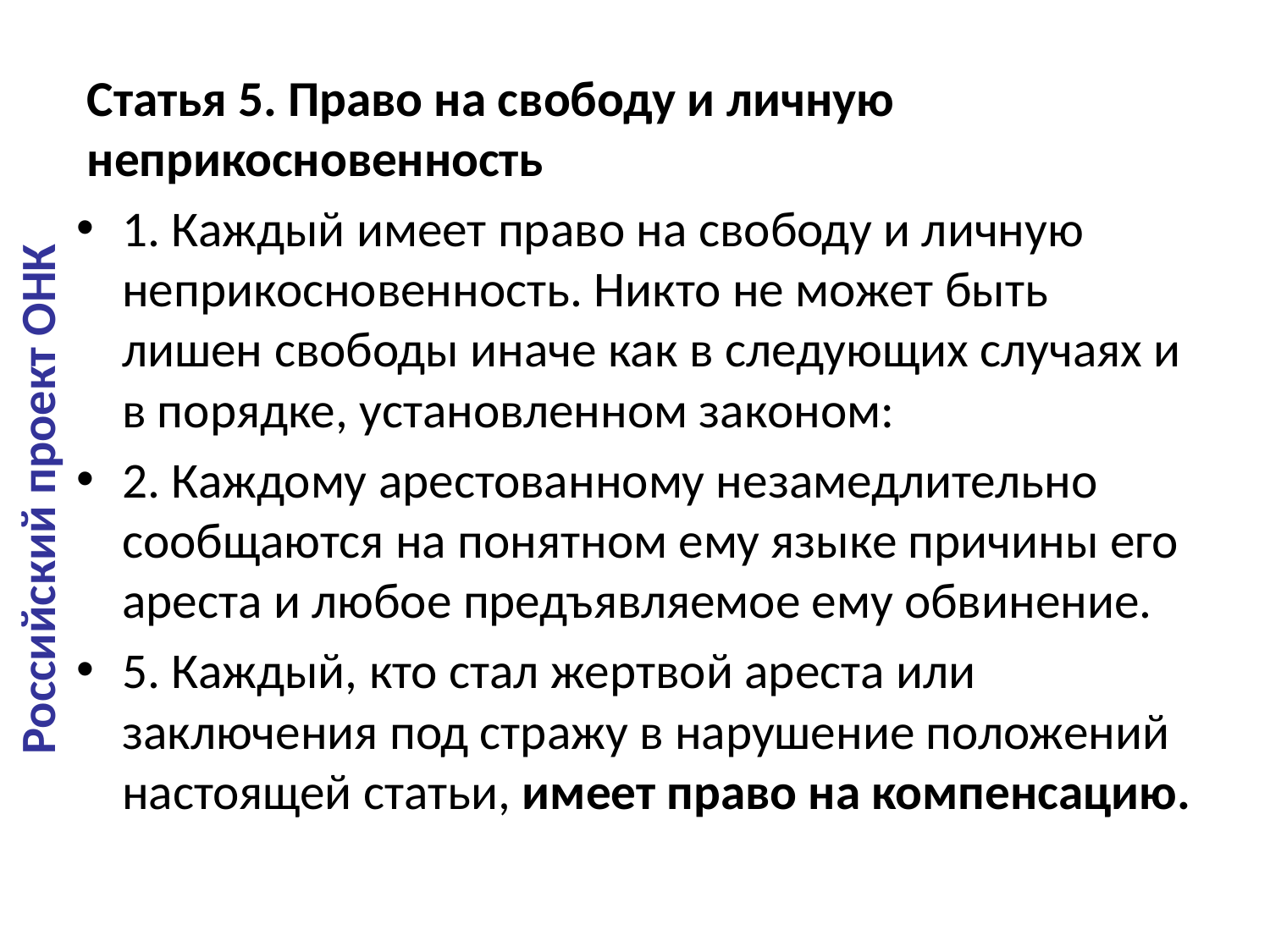

Статья 5. Право на свободу и личную неприкосновенность
1. Каждый имеет право на свободу и личную неприкосновенность. Никто не может быть лишен свободы иначе как в следующих случаях и в порядке, установленном законом:
2. Каждому арестованному незамедлительно сообщаются на понятном ему языке причины его ареста и любое предъявляемое ему обвинение.
5. Каждый, кто стал жертвой ареста или заключения под стражу в нарушение положений настоящей статьи, имеет право на компенсацию.

Российский проект ОНК